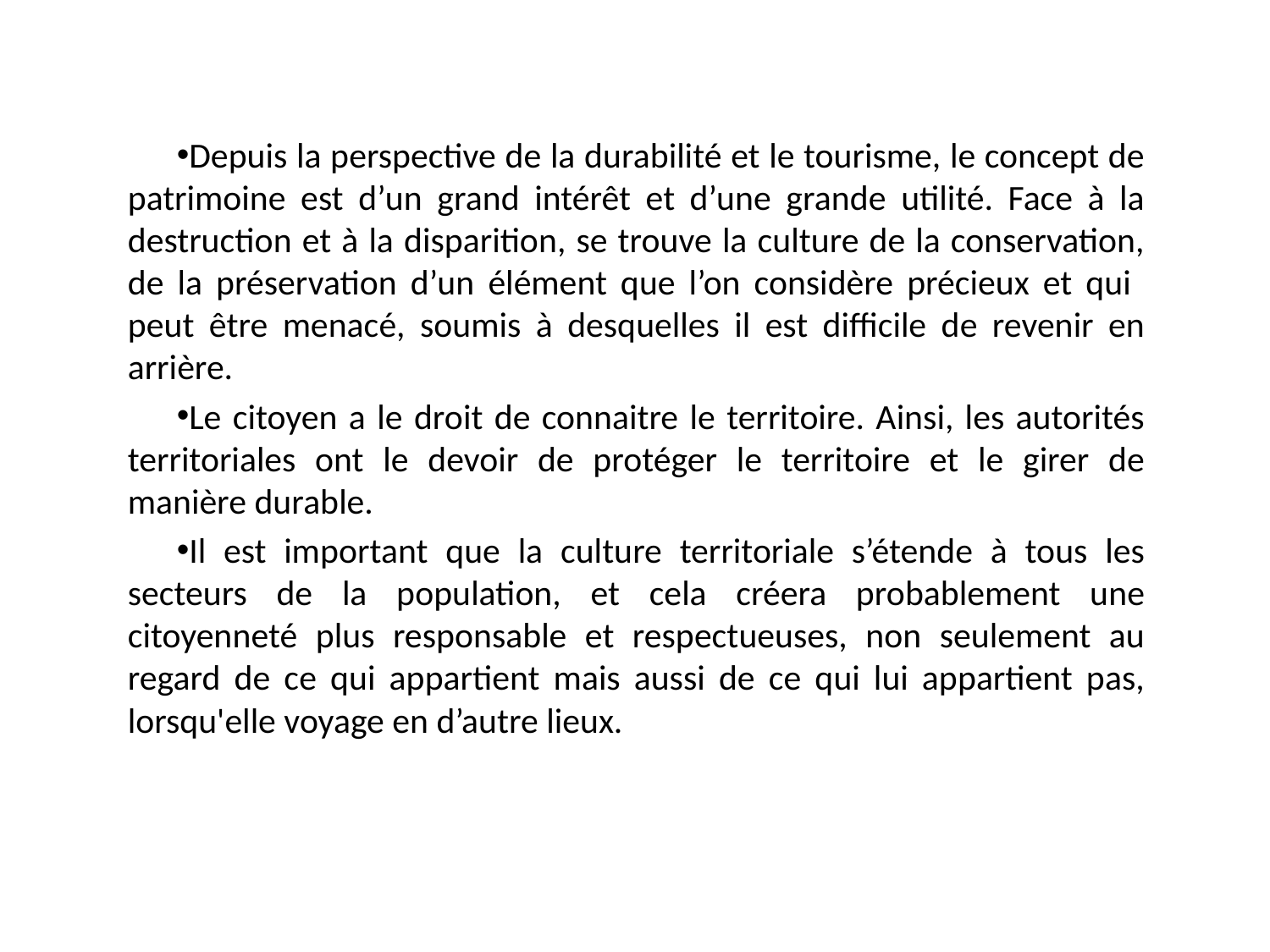

Depuis la perspective de la durabilité et le tourisme, le concept de patrimoine est d’un grand intérêt et d’une grande utilité. Face à la destruction et à la disparition, se trouve la culture de la conservation, de la préservation d’un élément que l’on considère précieux et qui  peut être menacé, soumis à desquelles il est difficile de revenir en arrière.
Le citoyen a le droit de connaitre le territoire. Ainsi, les autorités territoriales ont le devoir de protéger le territoire et le girer de manière durable.
Il est important que la culture territoriale s’étende à tous les secteurs de la population, et cela créera probablement une citoyenneté plus responsable et respectueuses, non seulement au regard de ce qui appartient mais aussi de ce qui lui appartient pas, lorsqu'elle voyage en d’autre lieux.